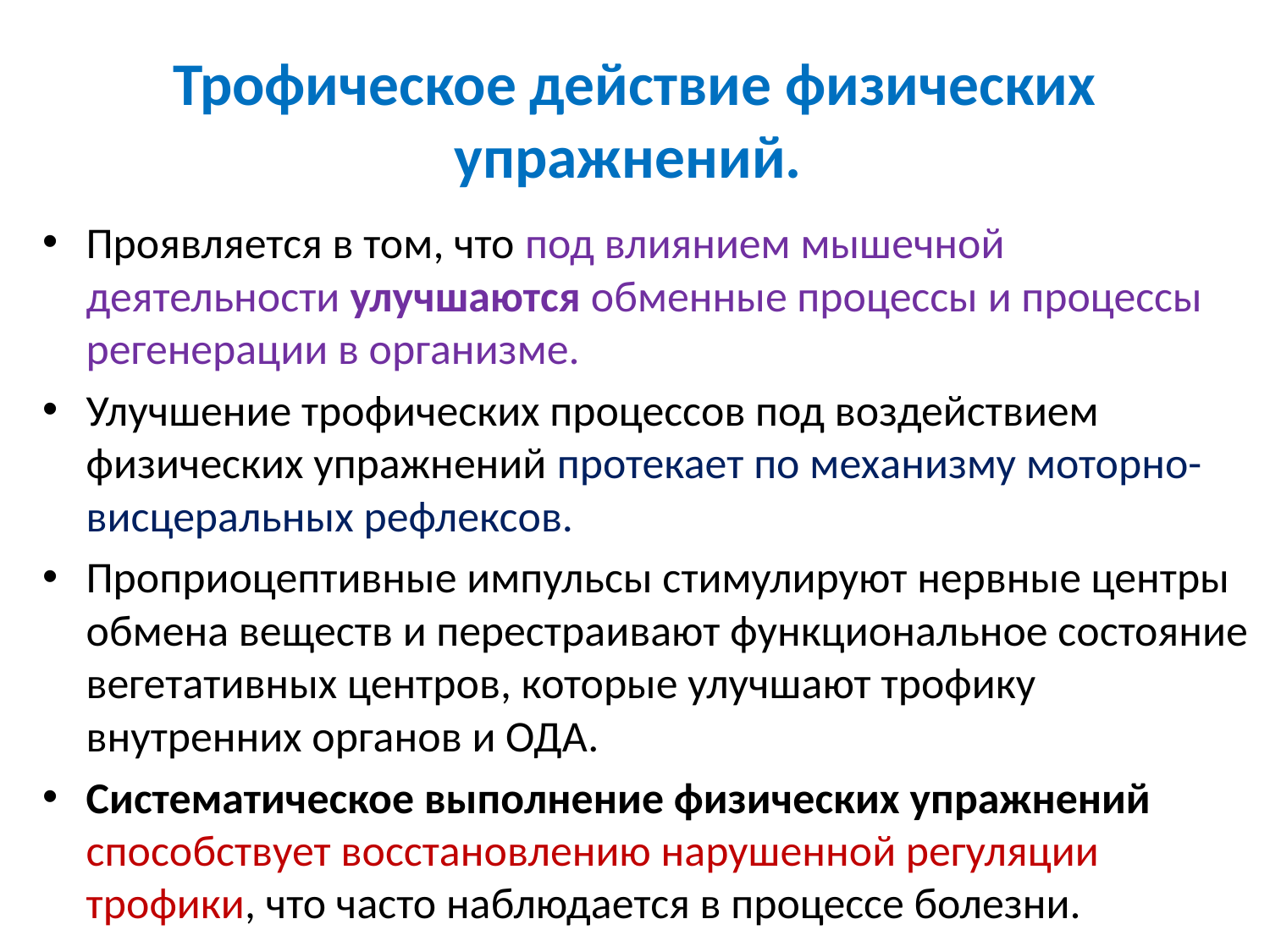

# Трофическое действие физических упражнений.
Проявляется в том, что под влиянием мышечной деятельности улучшаются обменные процессы и процессы регенерации в организме.
Улучшение трофических процессов под воздействием физических упражнений протекает по механизму моторно-висцеральных рефлексов.
Проприоцептивные импульсы стимулируют нервные центры обмена веществ и перестраивают функциональное состояние вегетативных центров, которые улучшают трофику внутренних органов и ОДА.
Систематическое выполнение физических упражнений способствует восстановлению нарушенной регуляции трофики, что часто наблюдается в процессе болезни.